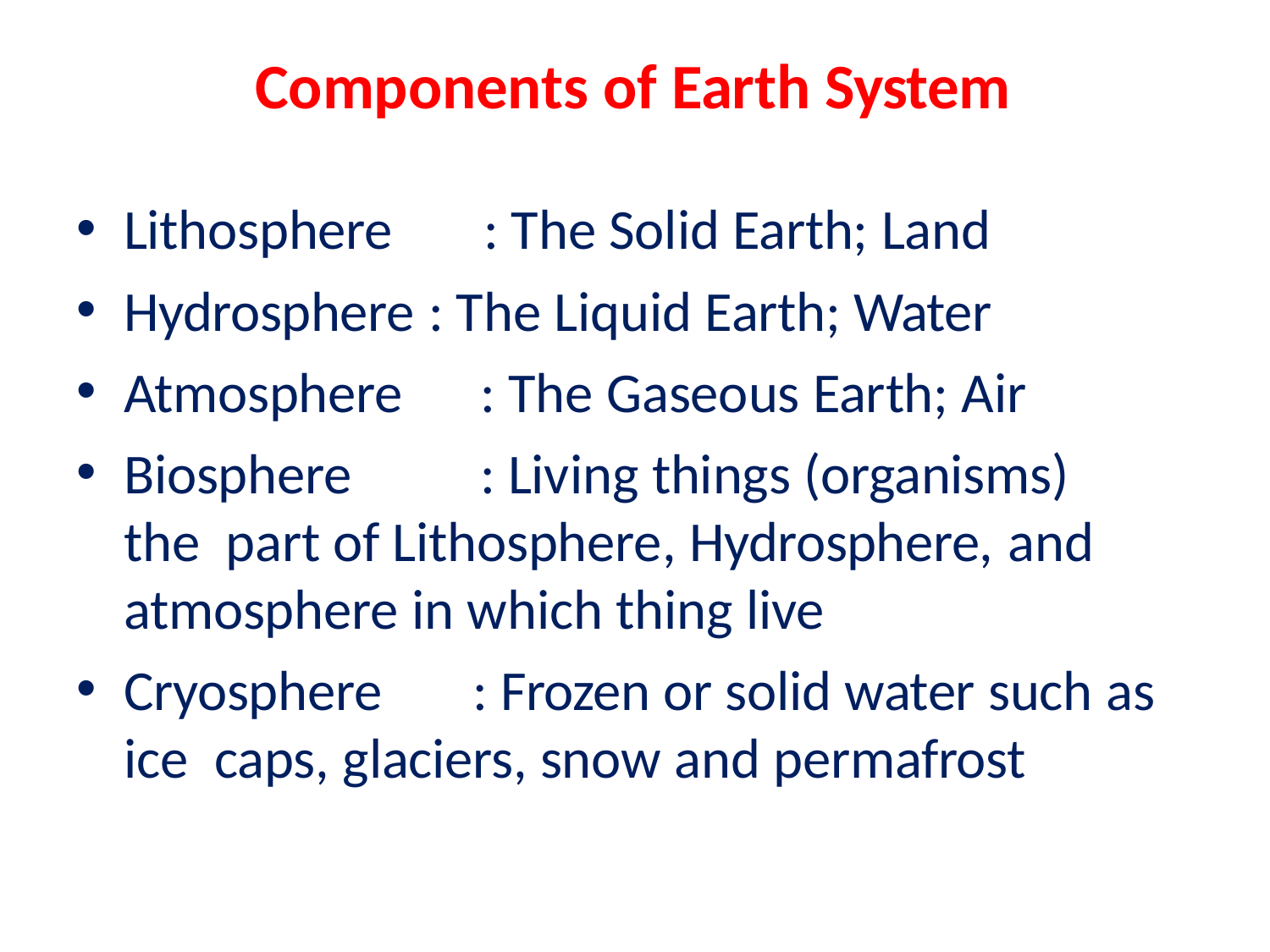

# Components of Earth System
Lithosphere	: The Solid Earth; Land
Hydrosphere : The Liquid Earth; Water
Atmosphere	: The Gaseous Earth; Air
Biosphere	: Living things (organisms) the  part of Lithosphere, Hydrosphere, and  atmosphere in which thing live
Cryosphere	: Frozen or solid water such as ice  caps, glaciers, snow and permafrost